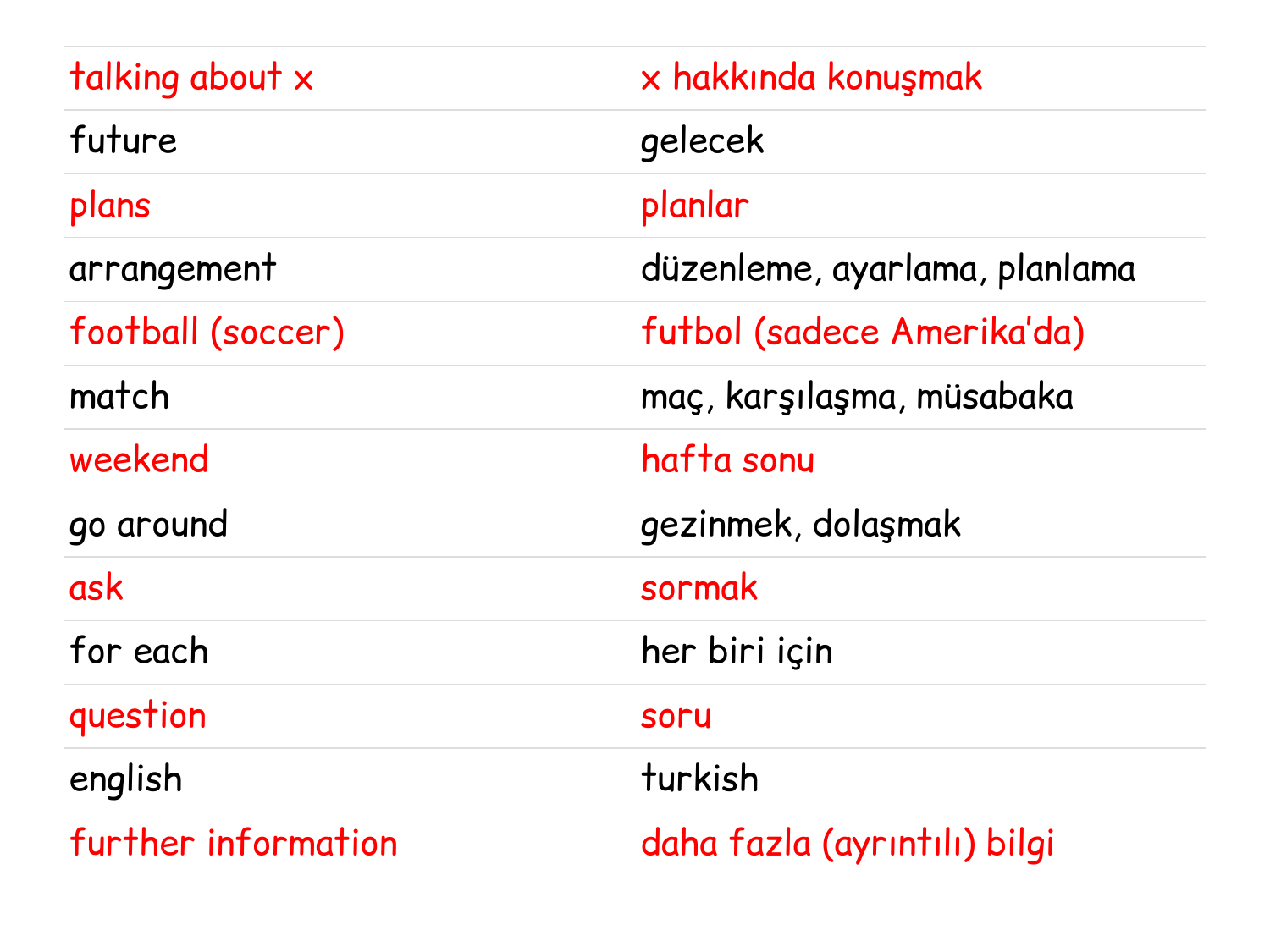

#
| talking about x | x hakkında konuşmak |
| --- | --- |
| future | gelecek |
| plans | planlar |
| arrangement | düzenleme, ayarlama, planlama |
| football (soccer) | futbol (sadece Amerika’da) |
| match | maç, karşılaşma, müsabaka |
| weekend | hafta sonu |
| go around | gezinmek, dolaşmak |
| ask | sormak |
| for each | her biri için |
| question | soru |
| english | turkish |
| further information | daha fazla (ayrıntılı) bilgi |